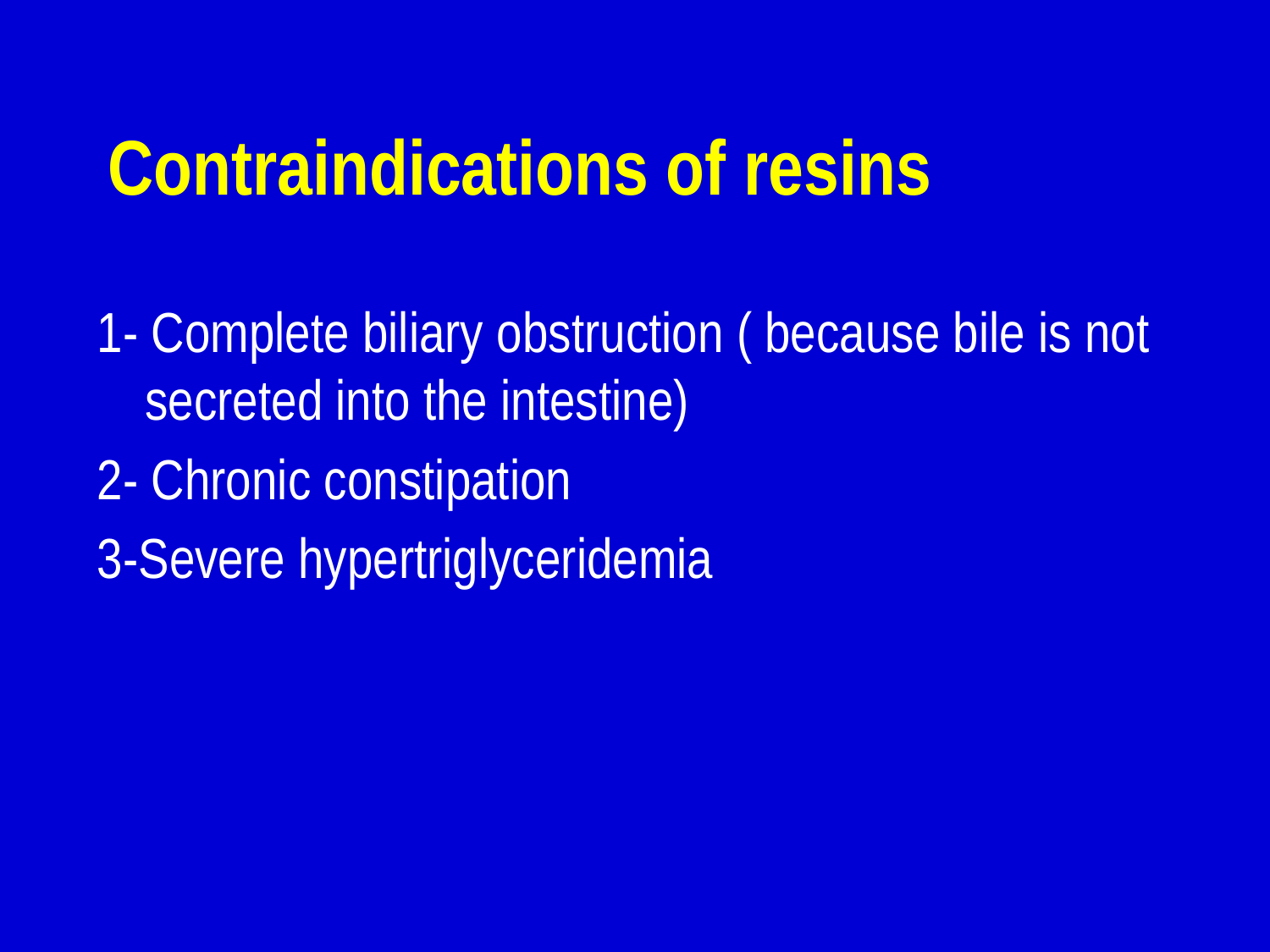

# Contraindications of resins
1- Complete biliary obstruction ( because bile is not  secreted into the intestine)
2- Chronic constipation
3-Severe hypertriglyceridemia